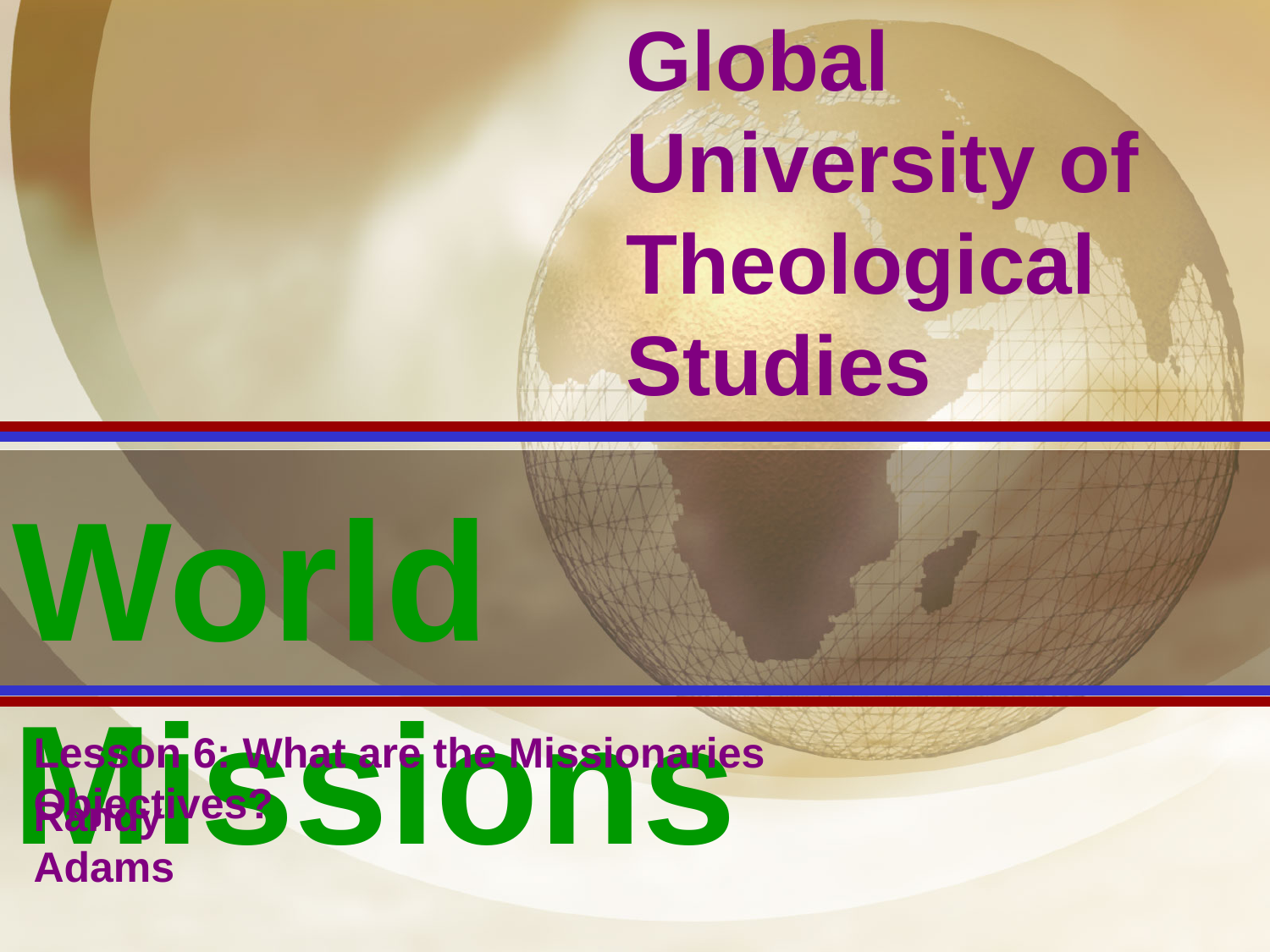

Global University of Theological Studies
World Missions
Lesson 6: What are the Missionaries Objectives?
Randy Adams